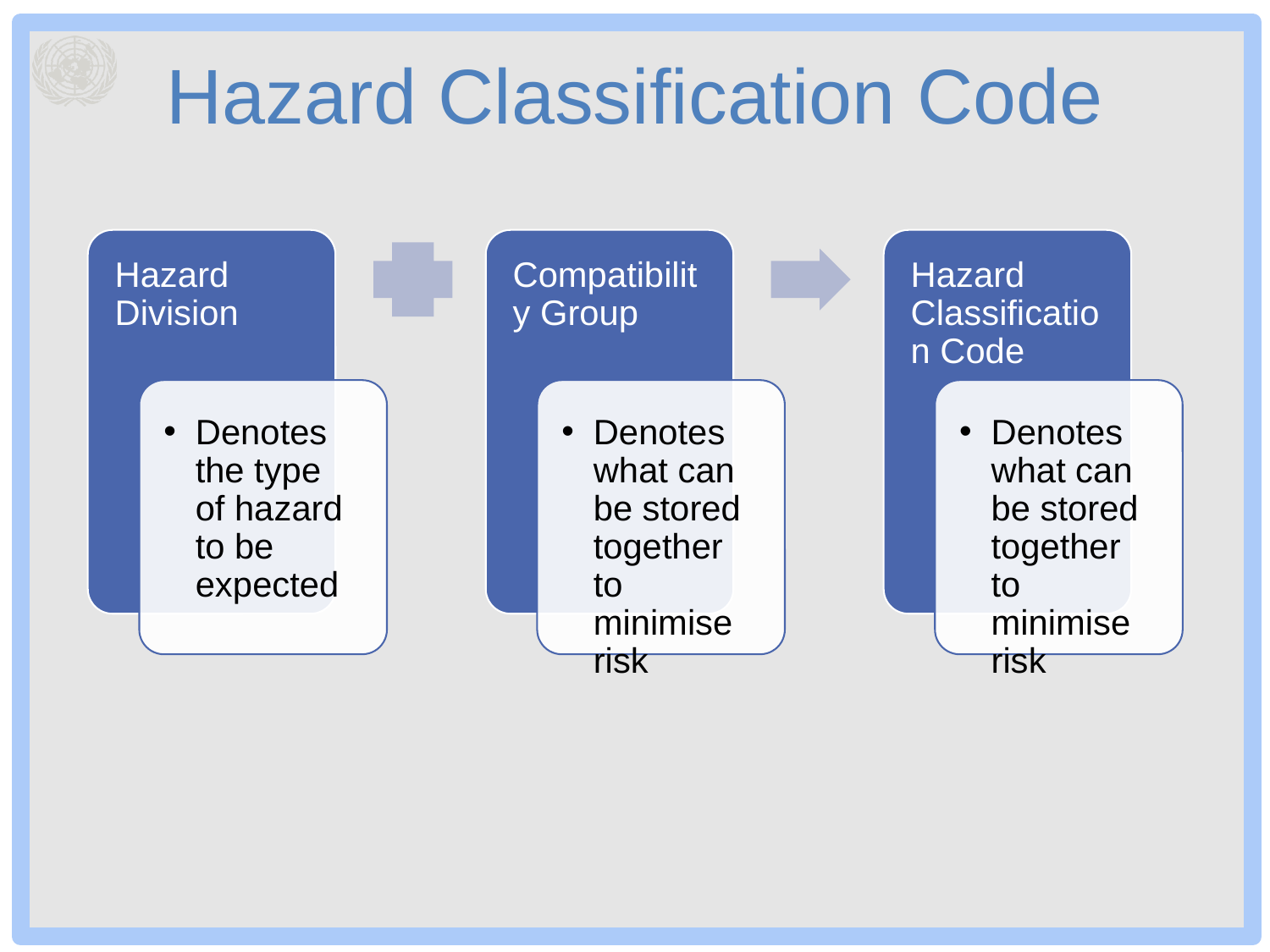

# Hazard Classification Code
Hazard Division
Denotes the type of hazard to be expected

Compatibility Group
Denotes what can be stored together to minimise risk

Hazard Classification Code
Denotes what can be stored together to minimise risk